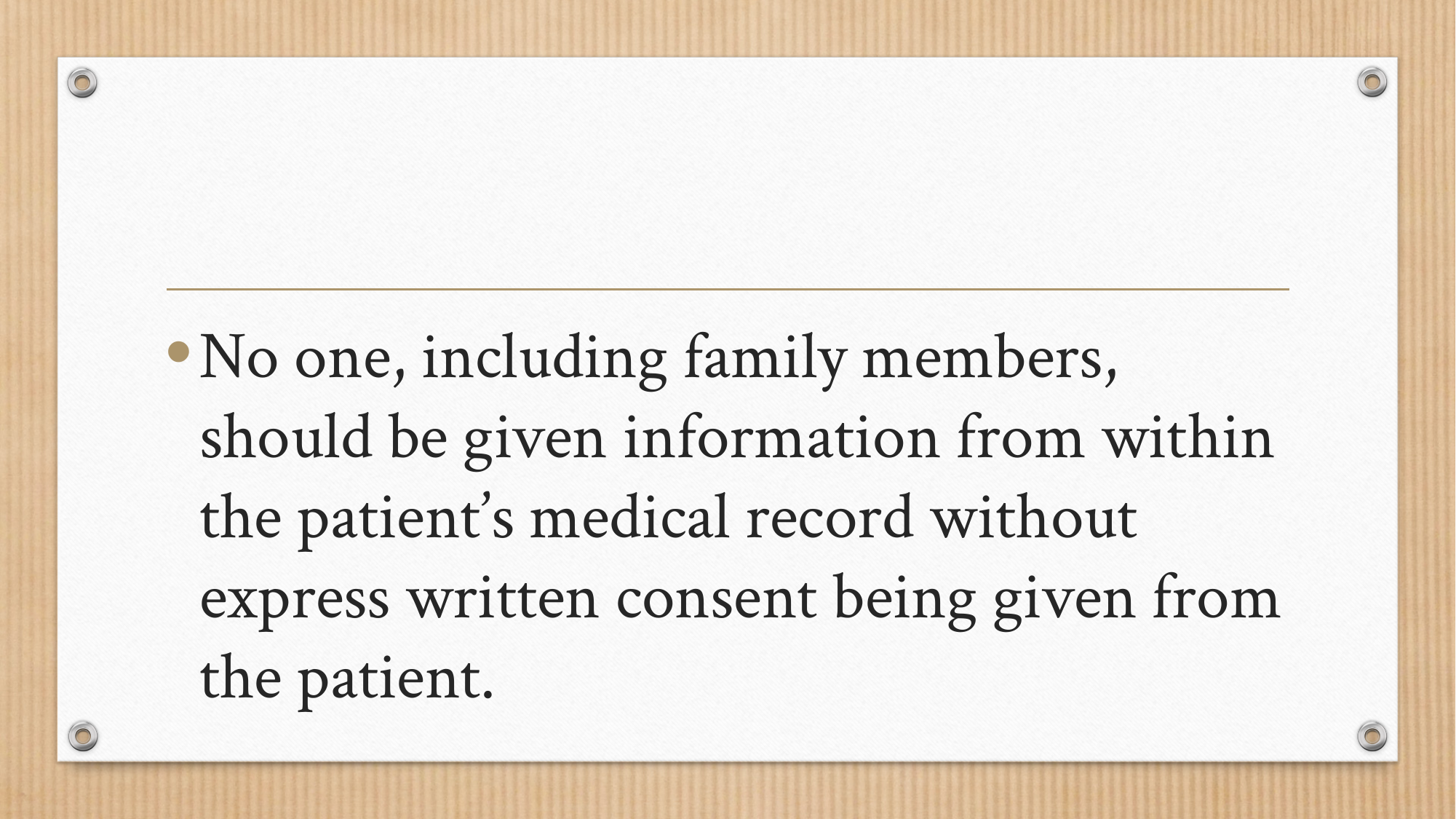

#
No one, including family members, should be given information from within the patient’s medical record without express written consent being given from the patient.